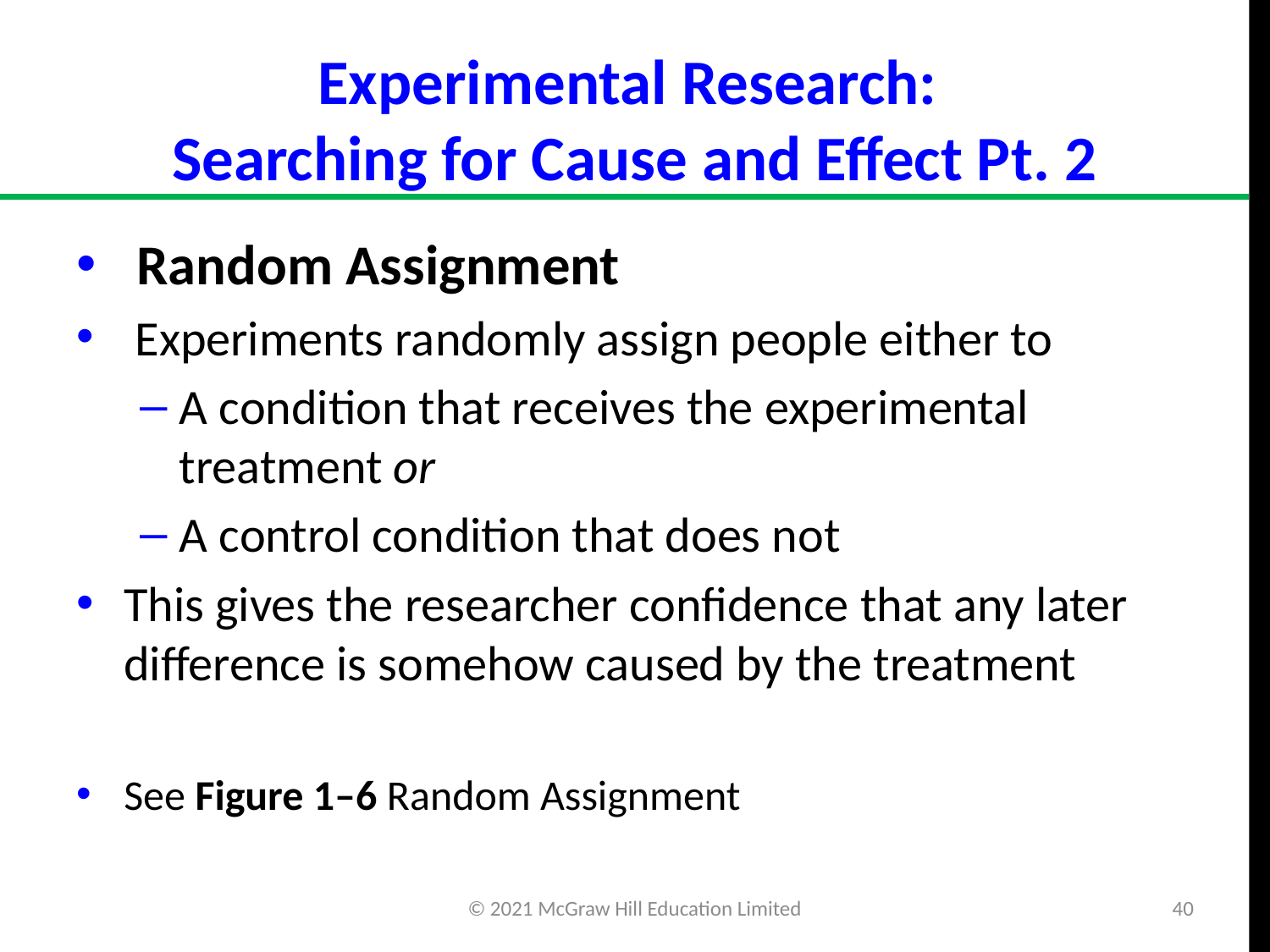

# Experimental Research: Searching for Cause and Effect Pt. 2
 Random Assignment
 Experiments randomly assign people either to
A condition that receives the experimental treatment or
A control condition that does not
This gives the researcher confidence that any later difference is somehow caused by the treatment

See Figure 1–6 Random Assignment

© 2021 McGraw Hill Education Limited
40